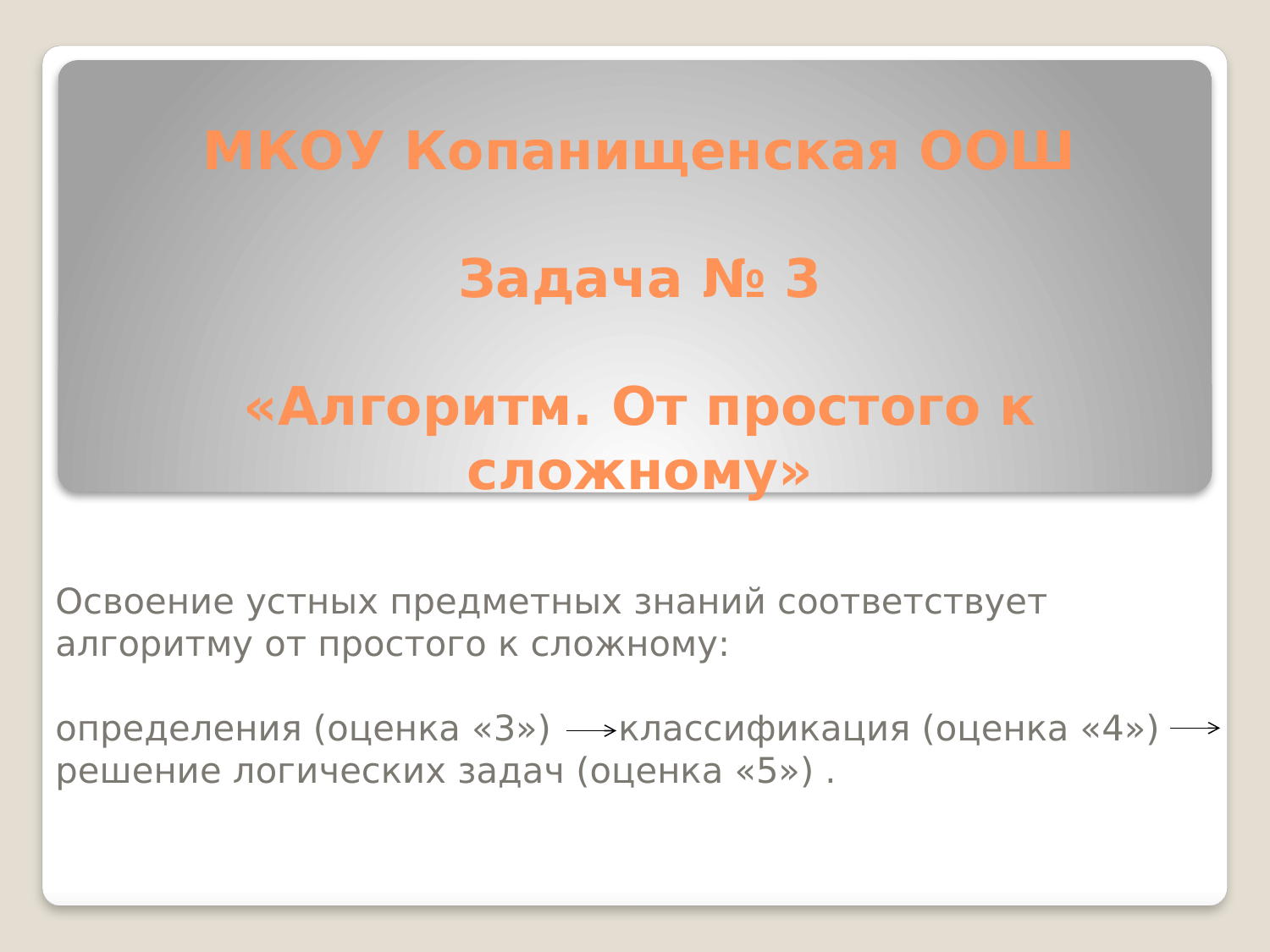

# МКОУ Копанищенская ООШ Задача № 3 «Алгоритм. От простого к сложному»

Освоение устных предметных знаний соответствует алгоритму от простого к сложному:

определения (оценка «3»)      классификация (оценка «4») решение логических задач (оценка «5») .